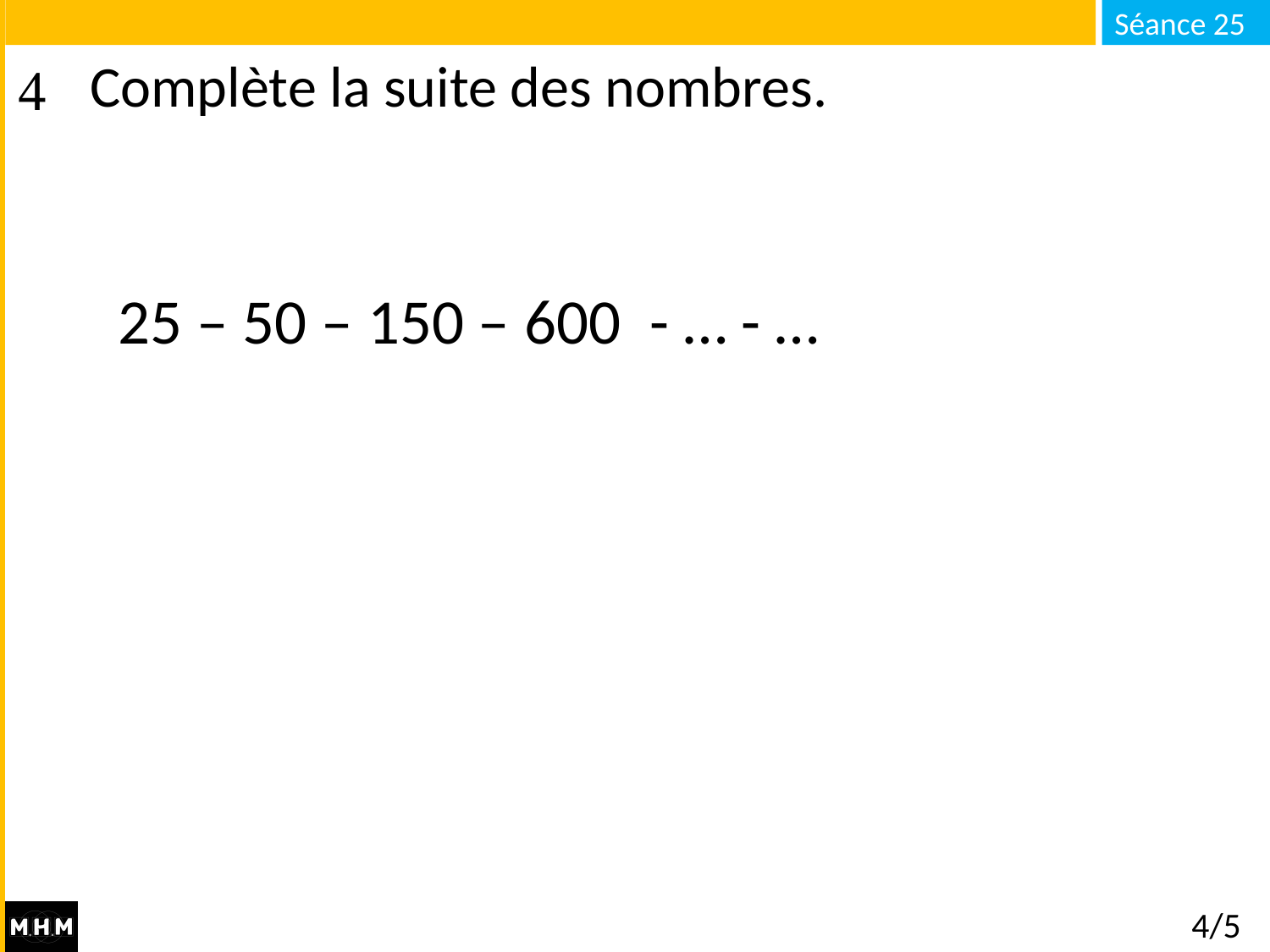

# Complète la suite des nombres.
25 – 50 – 150 – 600  - … - …
4/5